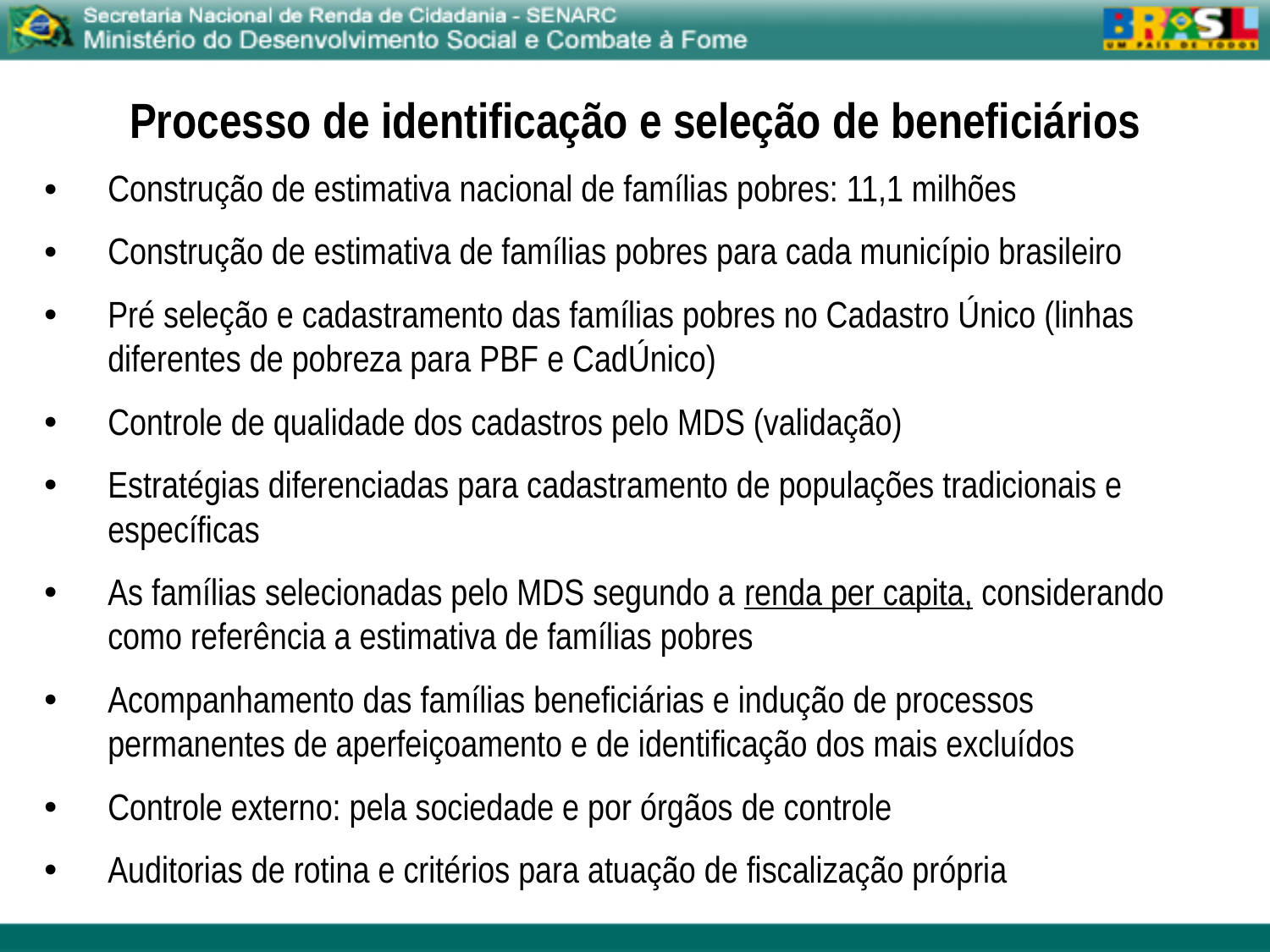

Processo de identificação e seleção de beneficiários
Construção de estimativa nacional de famílias pobres: 11,1 milhões
Construção de estimativa de famílias pobres para cada município brasileiro
Pré seleção e cadastramento das famílias pobres no Cadastro Único (linhas diferentes de pobreza para PBF e CadÚnico)
Controle de qualidade dos cadastros pelo MDS (validação)
Estratégias diferenciadas para cadastramento de populações tradicionais e específicas
As famílias selecionadas pelo MDS segundo a renda per capita, considerando como referência a estimativa de famílias pobres
Acompanhamento das famílias beneficiárias e indução de processos permanentes de aperfeiçoamento e de identificação dos mais excluídos
Controle externo: pela sociedade e por órgãos de controle
Auditorias de rotina e critérios para atuação de fiscalização própria